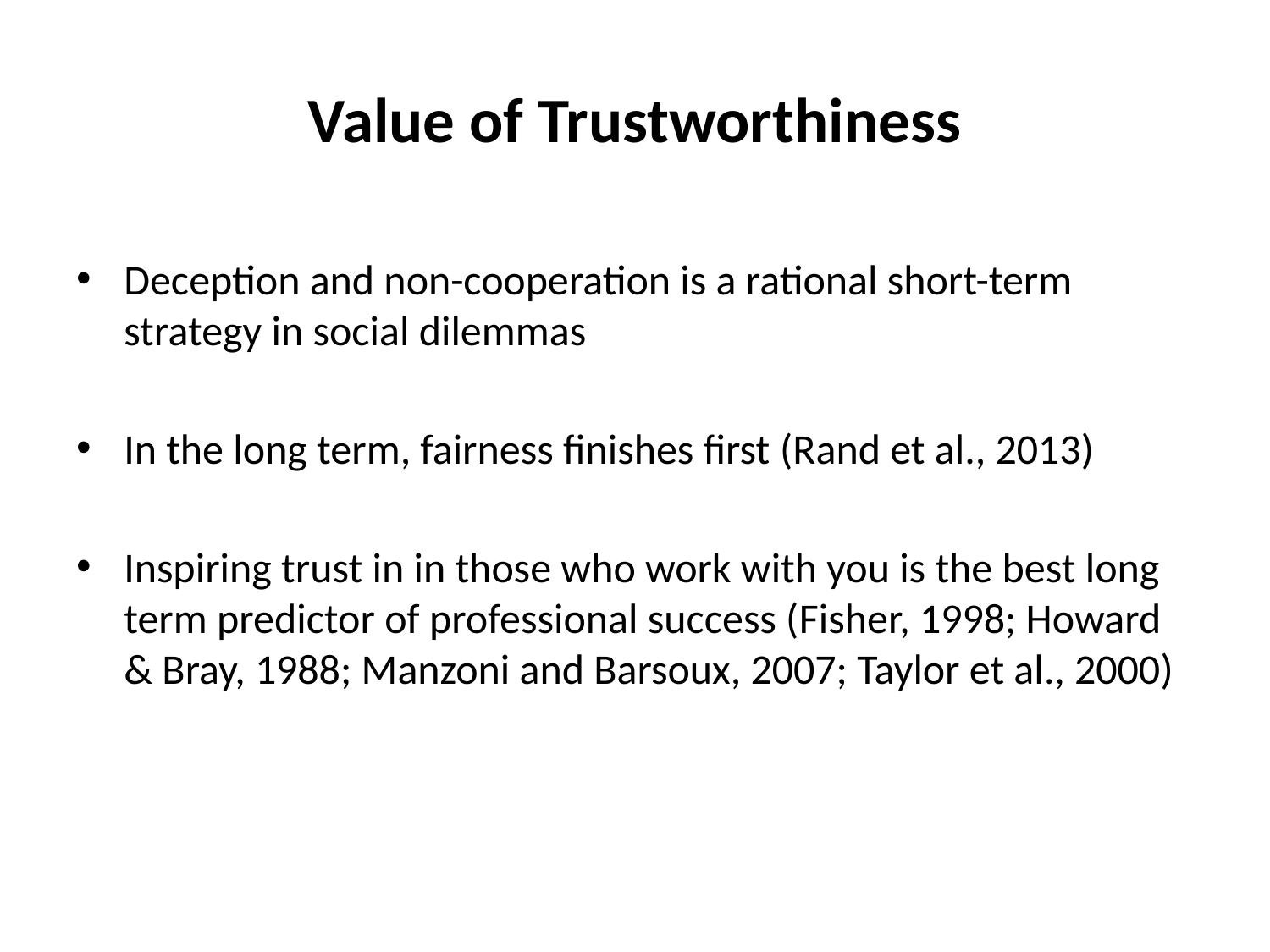

# Value of Trustworthiness
Deception and non-cooperation is a rational short-term strategy in social dilemmas

In the long term, fairness finishes first (Rand et al., 2013)

Inspiring trust in in those who work with you is the best long term predictor of professional success (Fisher, 1998; Howard & Bray, 1988; Manzoni and Barsoux, 2007; Taylor et al., 2000)